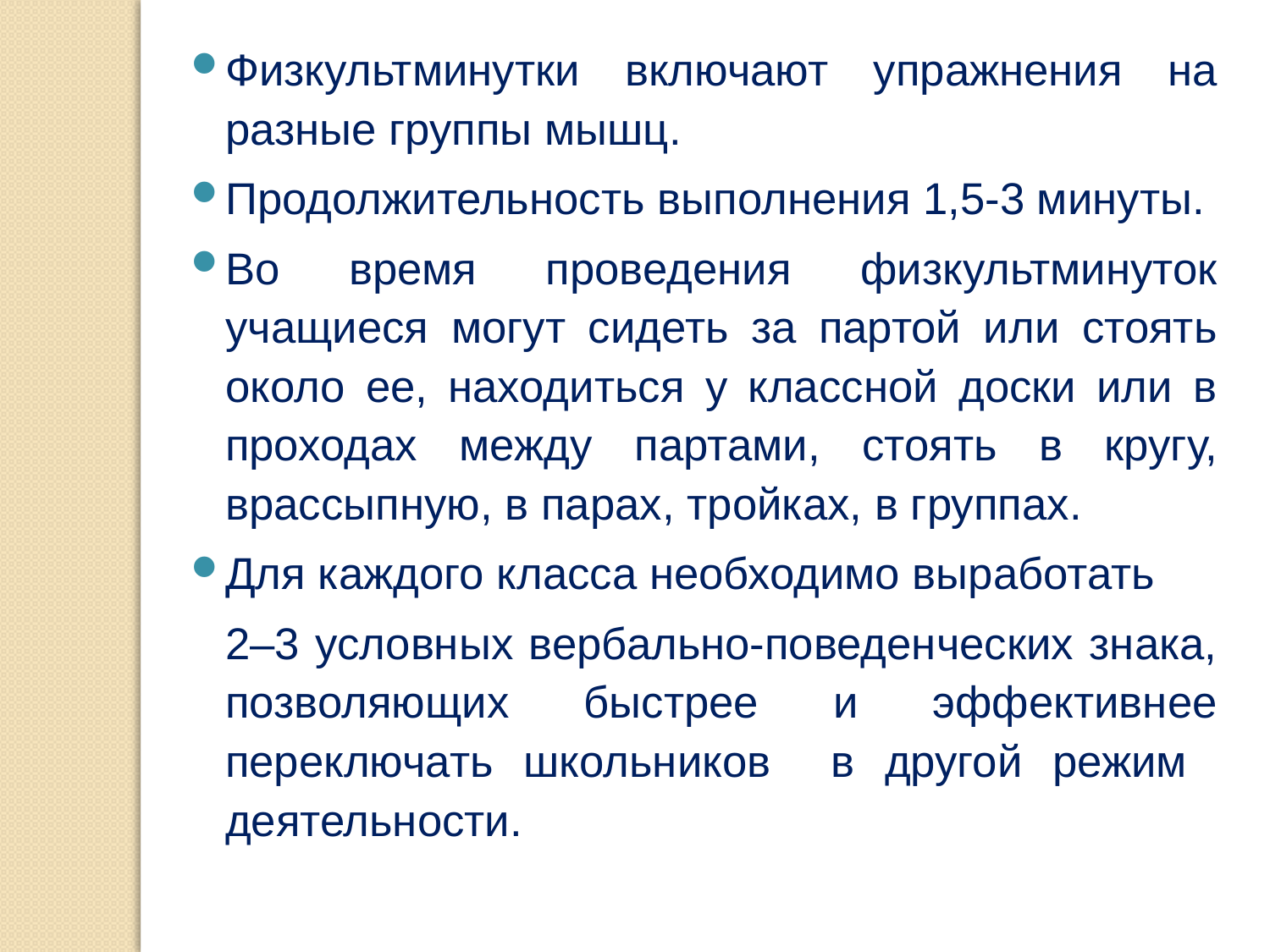

Физкультминутки включают упражнения на разные группы мышц.
Продолжительность выполнения 1,5-3 минуты.
Во время проведения физкультминуток учащиеся могут сидеть за партой или стоять около ее, находиться у классной доски или в проходах между партами, стоять в кругу, врассыпную, в парах, тройках, в группах.
Для каждого класса необходимо выработать
	2–3 условных вербально-поведенческих знака, позволяющих быстрее и эффективнее переключать школьников  в другой режим  деятельности.